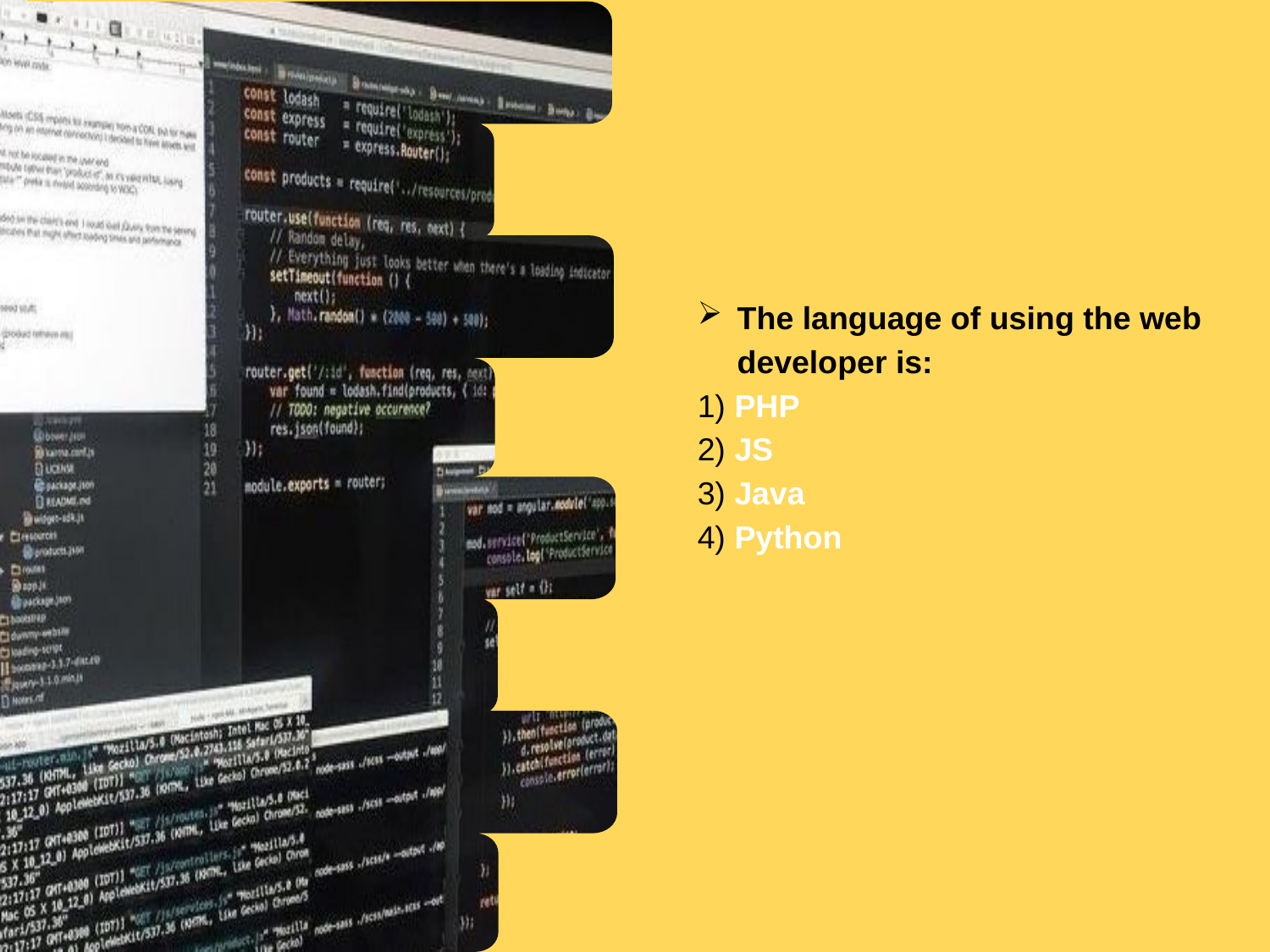

The language of using the web developer is:
1) PHP
2) JS
3) Java
4) Python